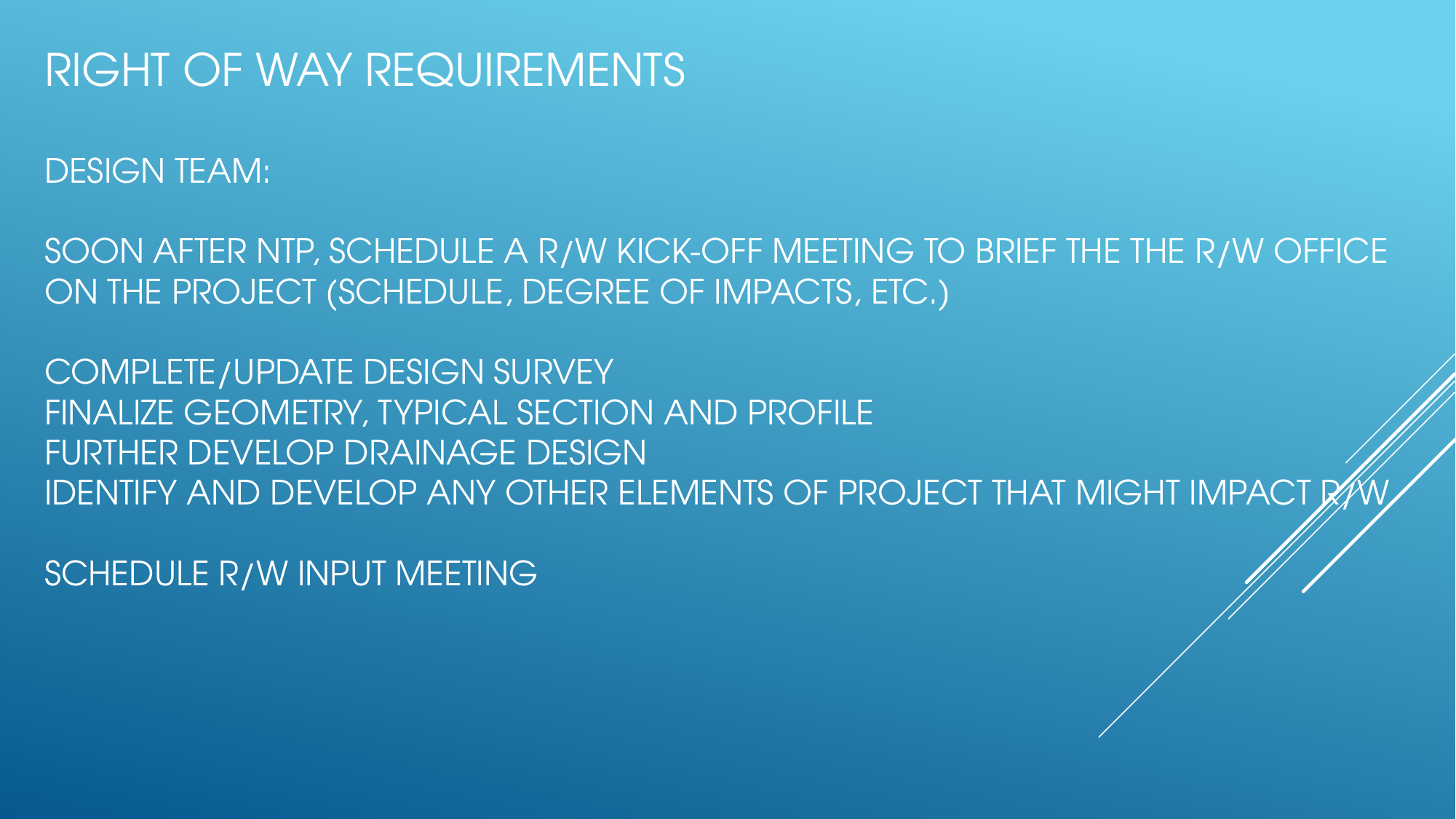

# RIGHT OF WAY REQUIREMENTS design team: soon after ntp, schedule a r/w kick-off meeting to brief the the r/w office on the project (schedule, degree of impacts, etc.) complete/update design survey finalize geometry, typical section and profile further develop drainage design identify and develop any other elements of project that might impact R/W schedule r/w input meeting